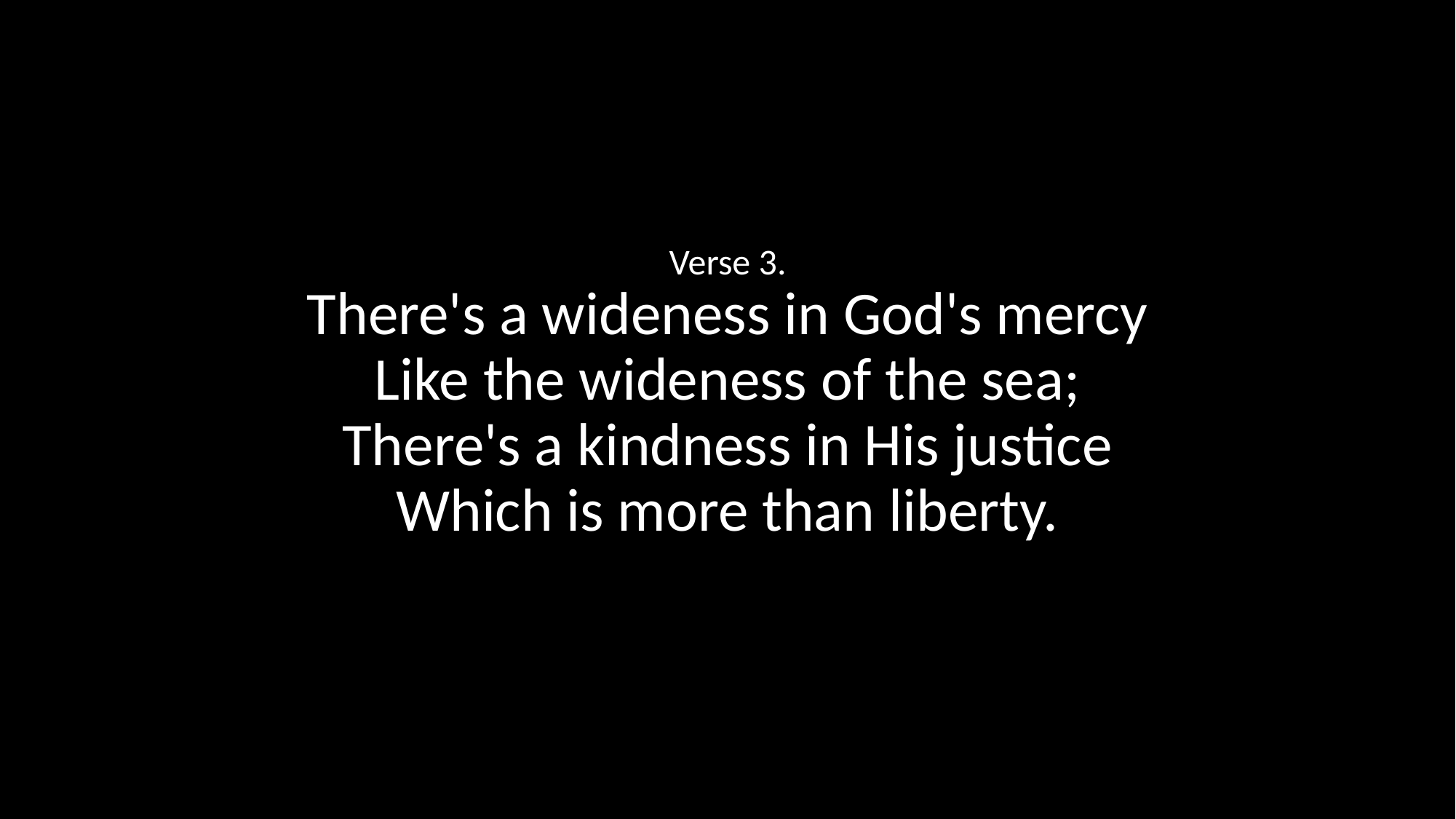

Verse 3.
There's a wideness in God's mercy
Like the wideness of the sea;
There's a kindness in His justice
Which is more than liberty.